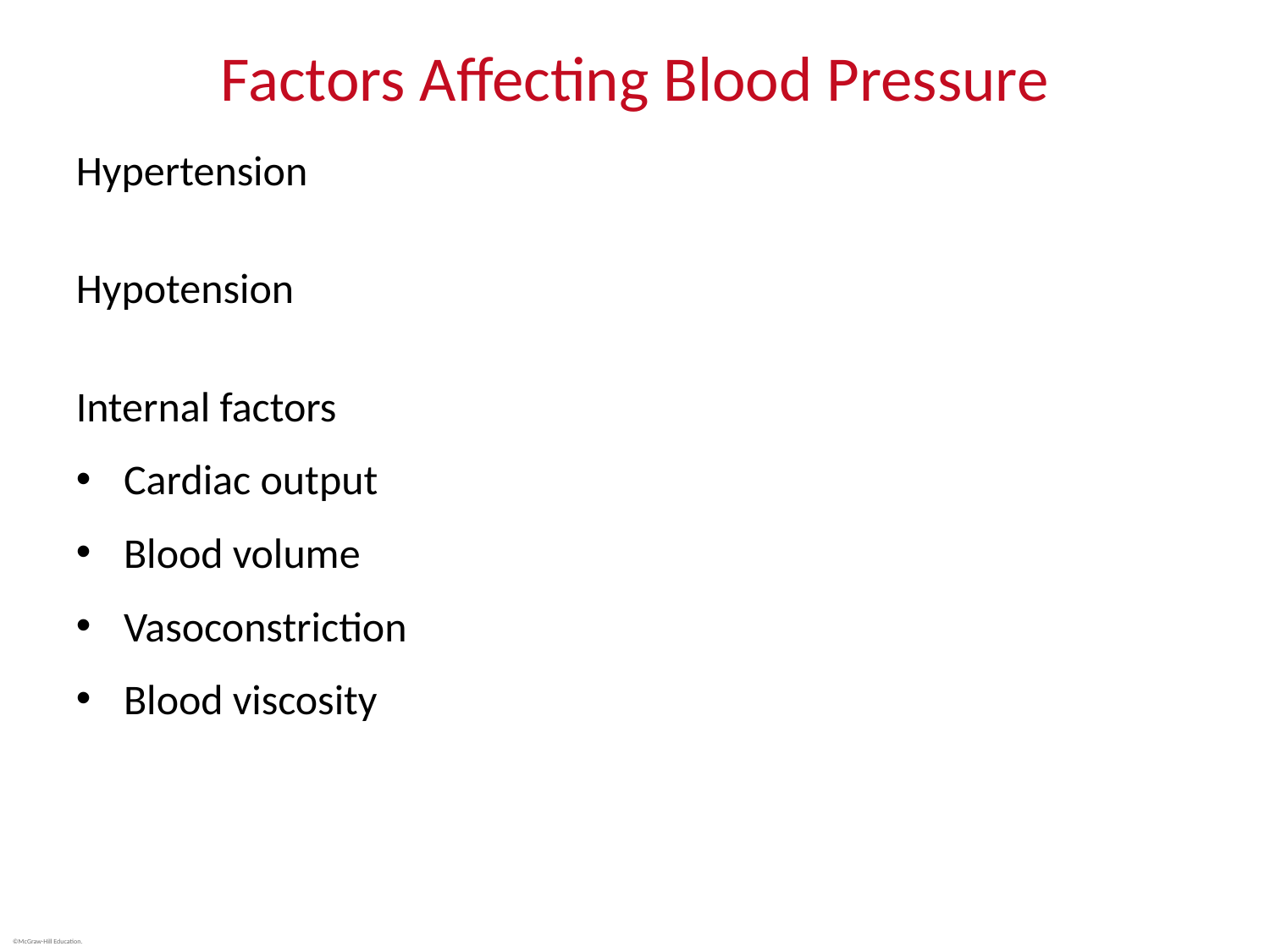

# Factors Affecting Blood Pressure
Hypertension
Hypotension
Internal factors
Cardiac output
Blood volume
Vasoconstriction
Blood viscosity